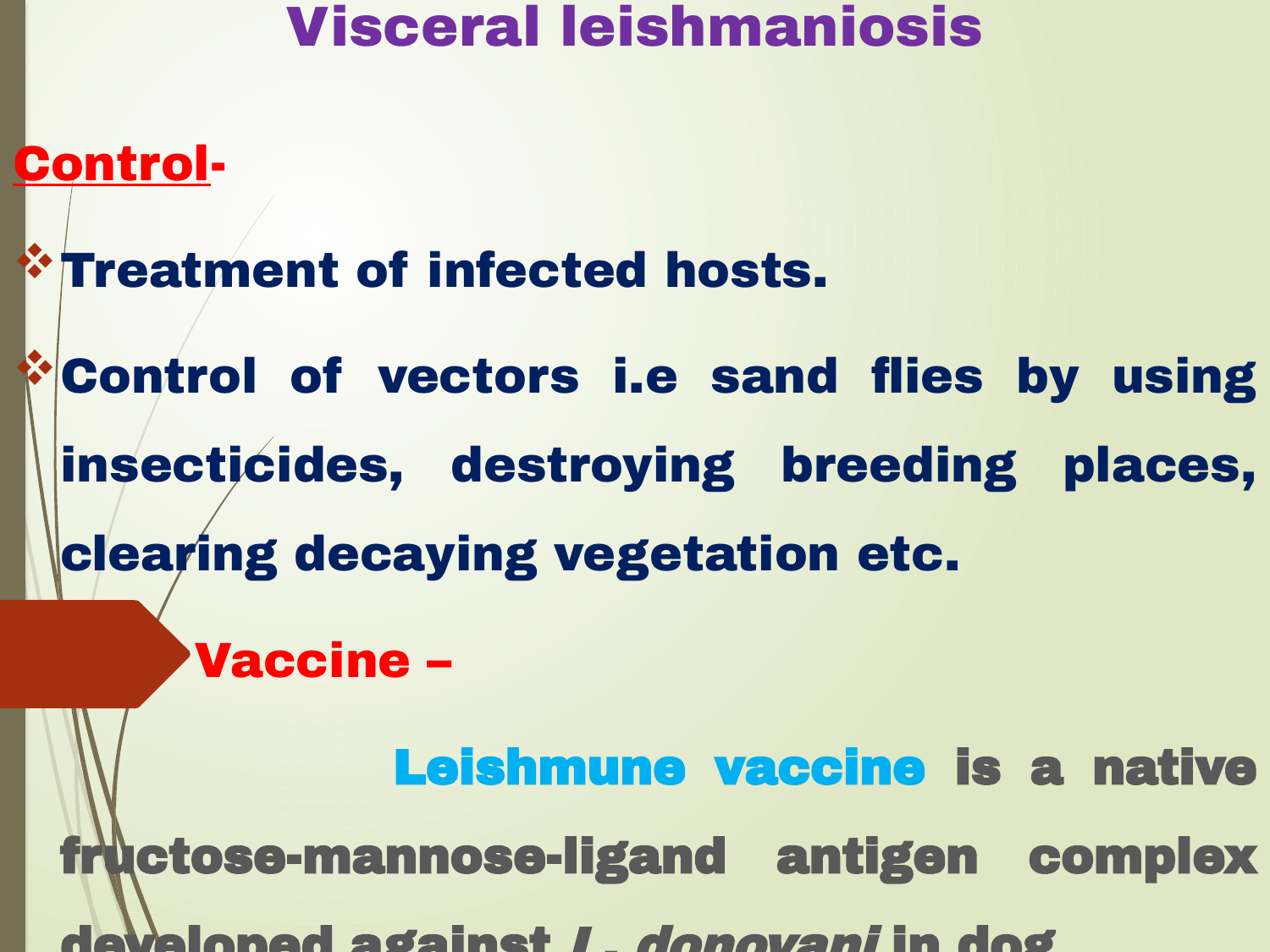

# Visceral leishmaniosis
Control-
Treatment of infected hosts.
Control of vectors i.e sand flies by using insecticides, destroying breeding places, clearing decaying vegetation etc.
           Vaccine –
             Leishmune vaccine is a native fructose-mannose-ligand antigen complex developed against L. donovani in dog.